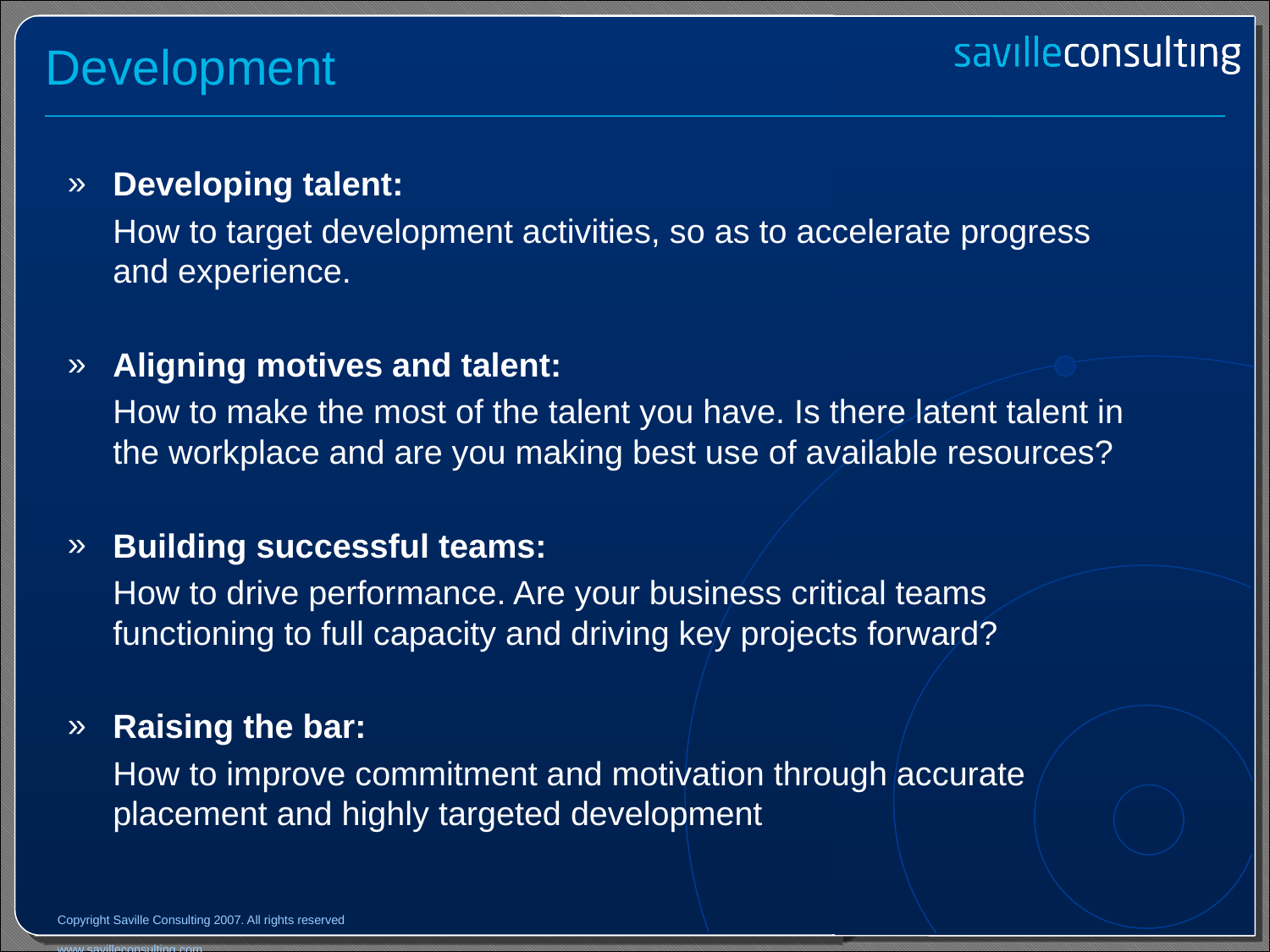

# Development
Developing talent:
	How to target development activities, so as to accelerate progress and experience.

Aligning motives and talent:
	How to make the most of the talent you have. Is there latent talent in the workplace and are you making best use of available resources?

Building successful teams:
	How to drive performance. Are your business critical teams functioning to full capacity and driving key projects forward?

Raising the bar:
	How to improve commitment and motivation through accurate placement and highly targeted development